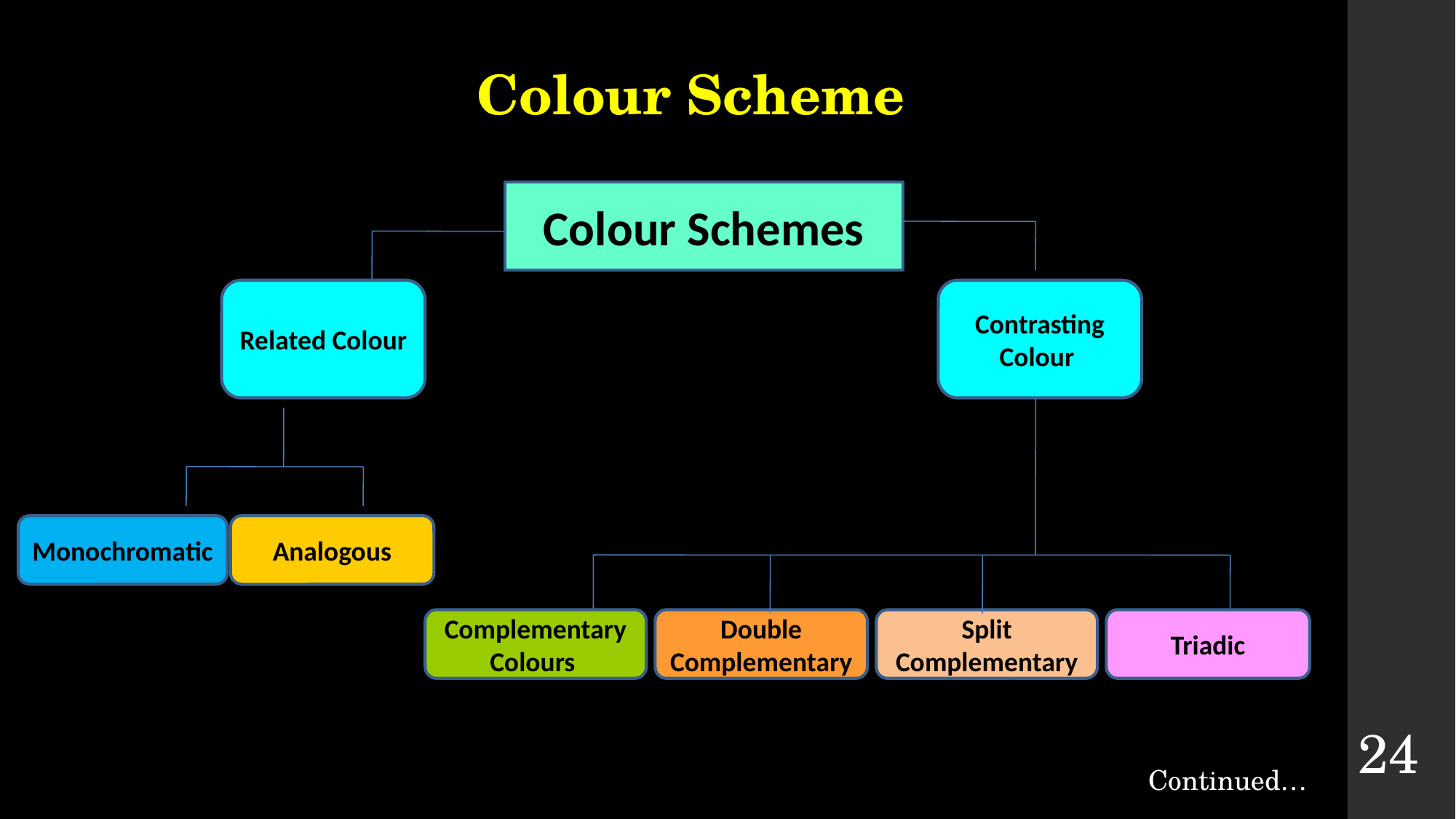

Colour Scheme
Colour Schemes
Related Colour
Contrasting Colour
Monochromatic
Analogous
Triadic
Complementary
Colours
Double
Complementary
Split
Complementary
24
Continued…